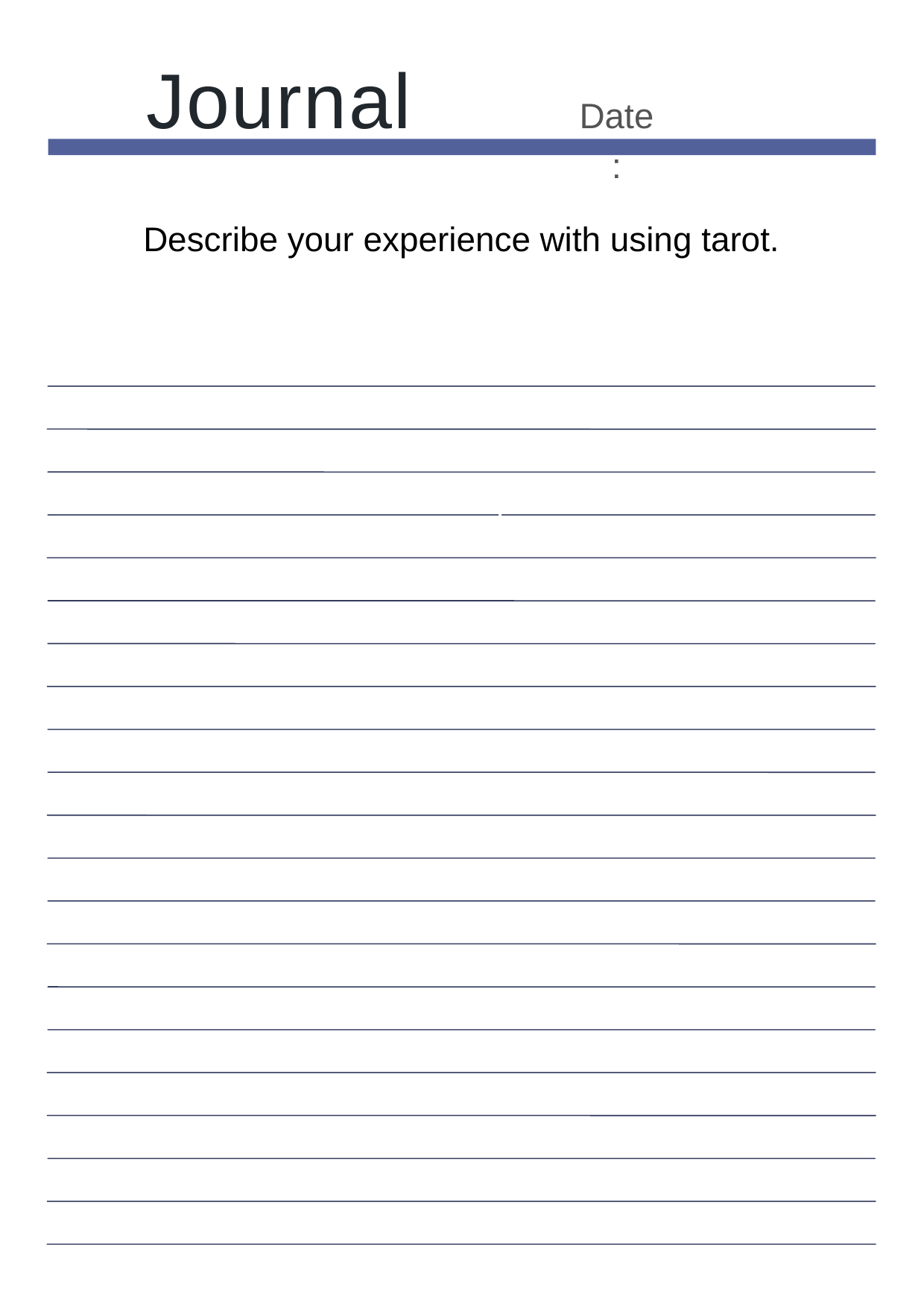

Journal
Date:

Describe your experience with using tarot.

Journal Prompt Here